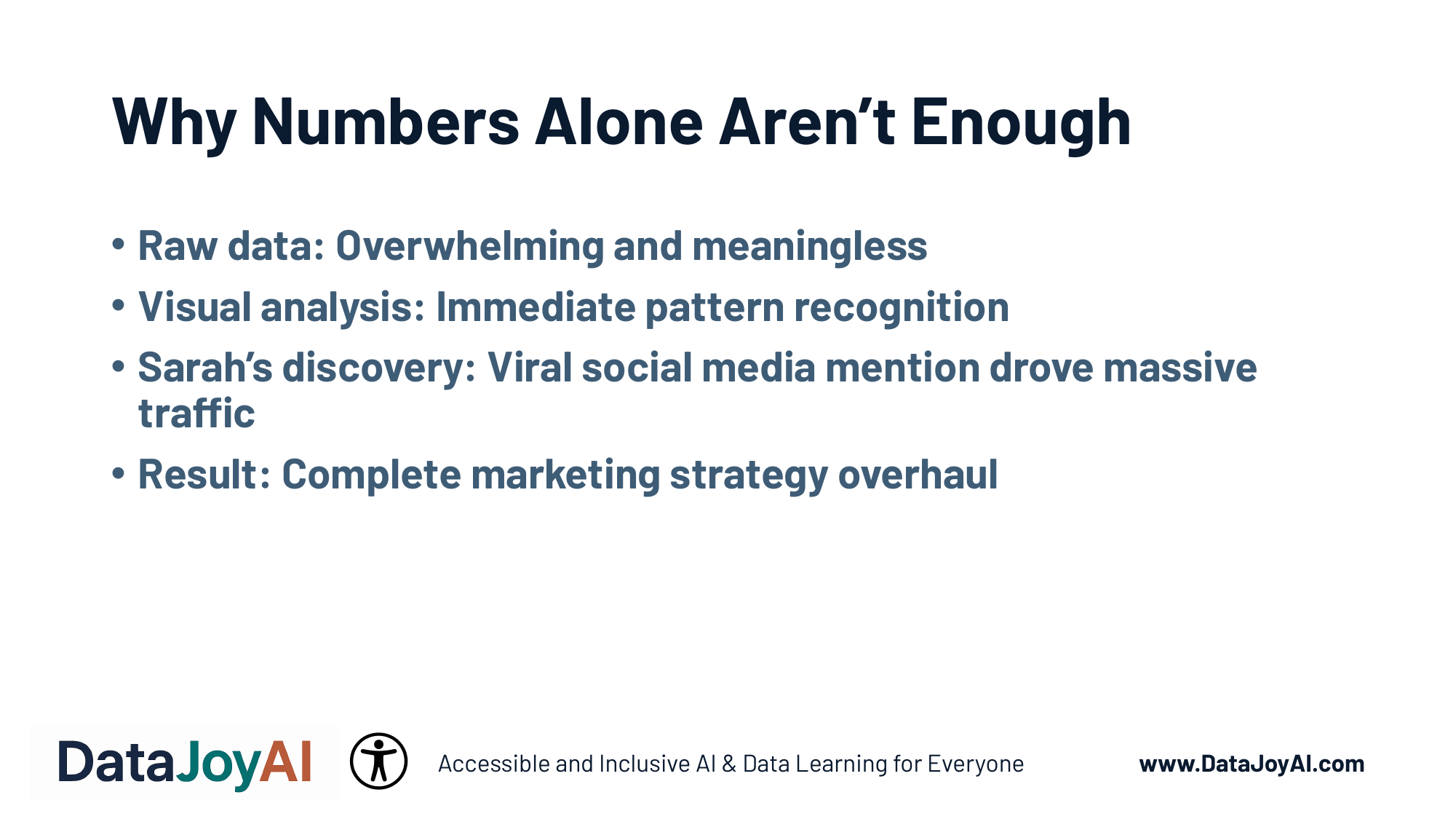

# Why Numbers Alone Aren’t Enough
Raw data: Overwhelming and meaningless
Visual analysis: Immediate pattern recognition
Sarah’s discovery: Viral social media mention drove massive traffic
Result: Complete marketing strategy overhaul